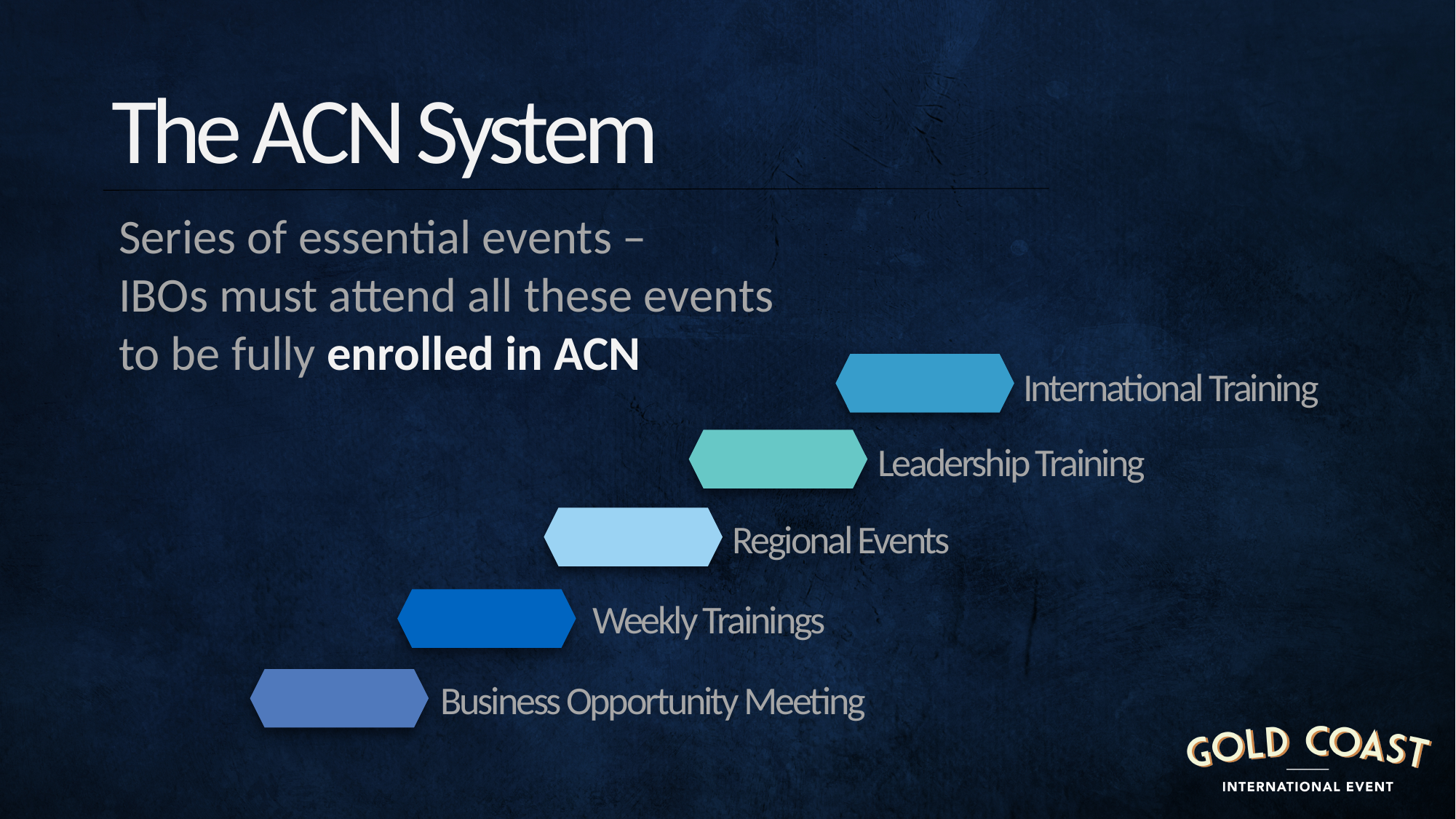

The ACN System
Series of essential events –
IBOs must attend all these events
to be fully enrolled in ACN

International Training

Leadership Training

Regional Events

Weekly Trainings

Business Opportunity Meeting